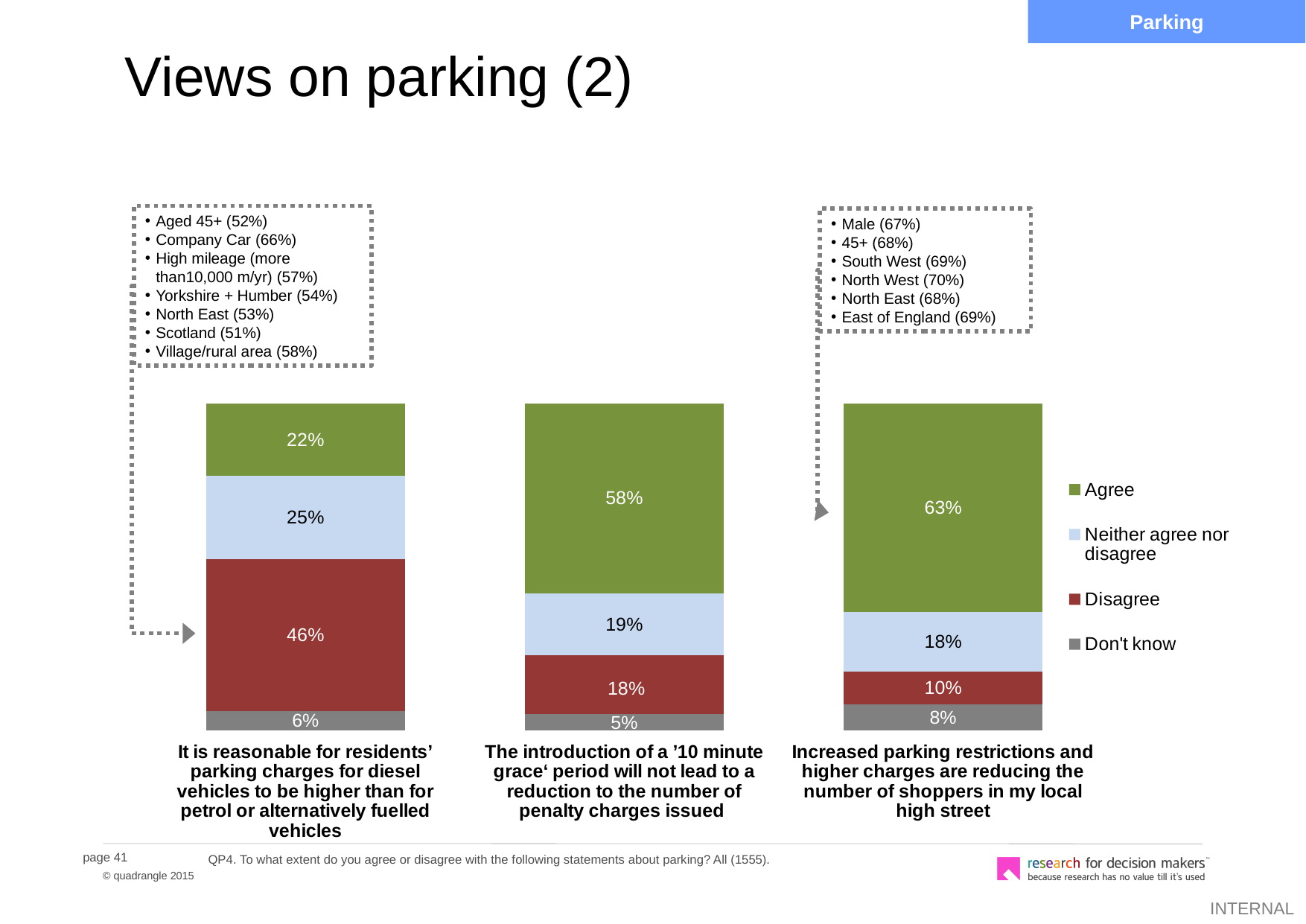

Parking

Views on parking (2)

Aged 45+ (52%)
Company Car (66%)
High mileage (more than10,000 m/yr) (57%)
Yorkshire + Humber (54%)
North East (53%)
Scotland (51%)
Village/rural area (58%)
Male (67%)
45+ (68%)
South West (69%)
North West (70%)
North East (68%)
East of England (69%)

### Chart

| Category | Don't know | Disagree | Neither agree nor disagree | Agree |
|---|---|---|---|---|
| It is reasonable for residents’ parking charges for diesel vehicles to be higher than for petrol or alternatively fuelled vehicles | 0.06000000000000003 | 0.46 | 0.25 | 0.22 |
| The introduction of a ’10 minute grace‘ period will not lead to a reduction to the number of penalty charges issued  | 0.05 | 0.18000000000000024 | 0.19 | 0.5800000000000001 |
| Increased parking restrictions and higher charges are reducing the number of shoppers in my local high street | 0.08000000000000004 | 0.1 | 0.18000000000000024 | 0.6300000000000044 |

QP4. To what extent do you agree or disagree with the following statements about parking? All (1555).